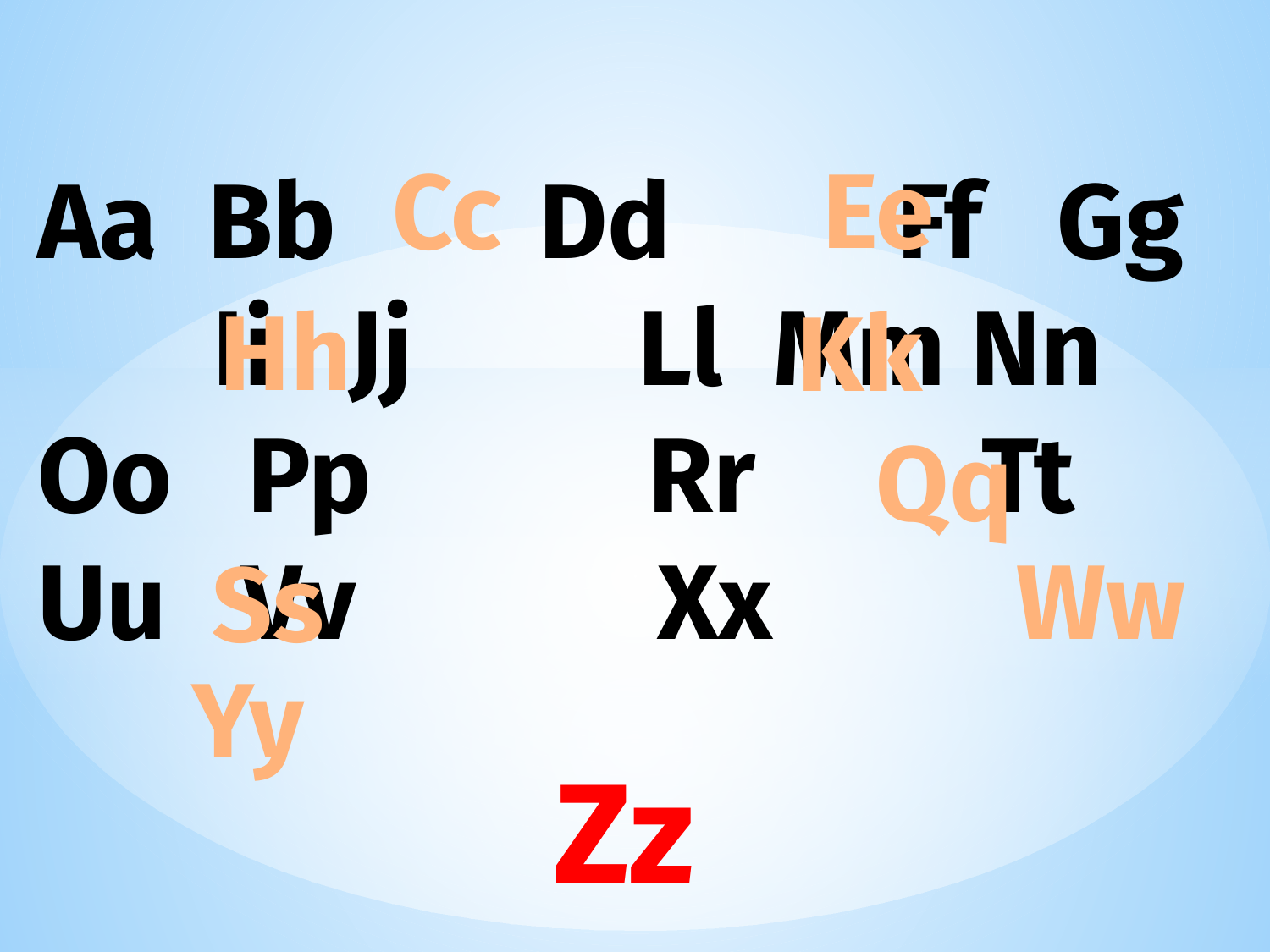

Ee
Cc
Aa  Bb        Dd         Ff   Gg         Ii   Jj         Ll  Mm Nn   Oo   Pp           Rr         Tt   Uu   Vv            Xx
Hh
Kk
Qq
Ww
Ss
Yy
Zz